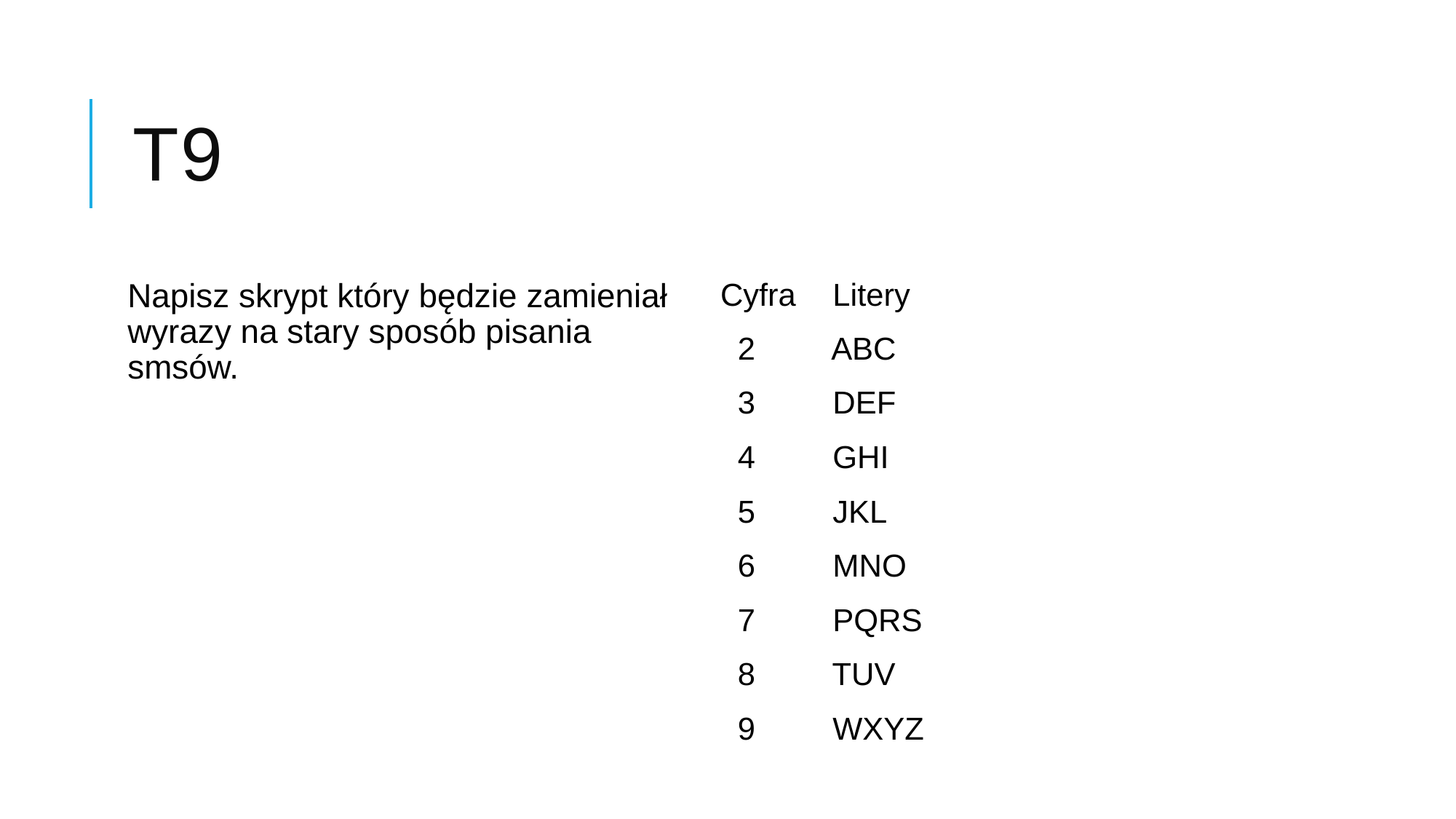

# T9
Napisz skrypt który będzie zamieniał wyrazy na stary sposób pisania smsów.
Cyfra 	 Litery
  2	 ABC
  3	 DEF
  4	 GHI
  5	 JKL
  6	 MNO
  7	 PQRS
  8	 TUV
  9	 WXYZ